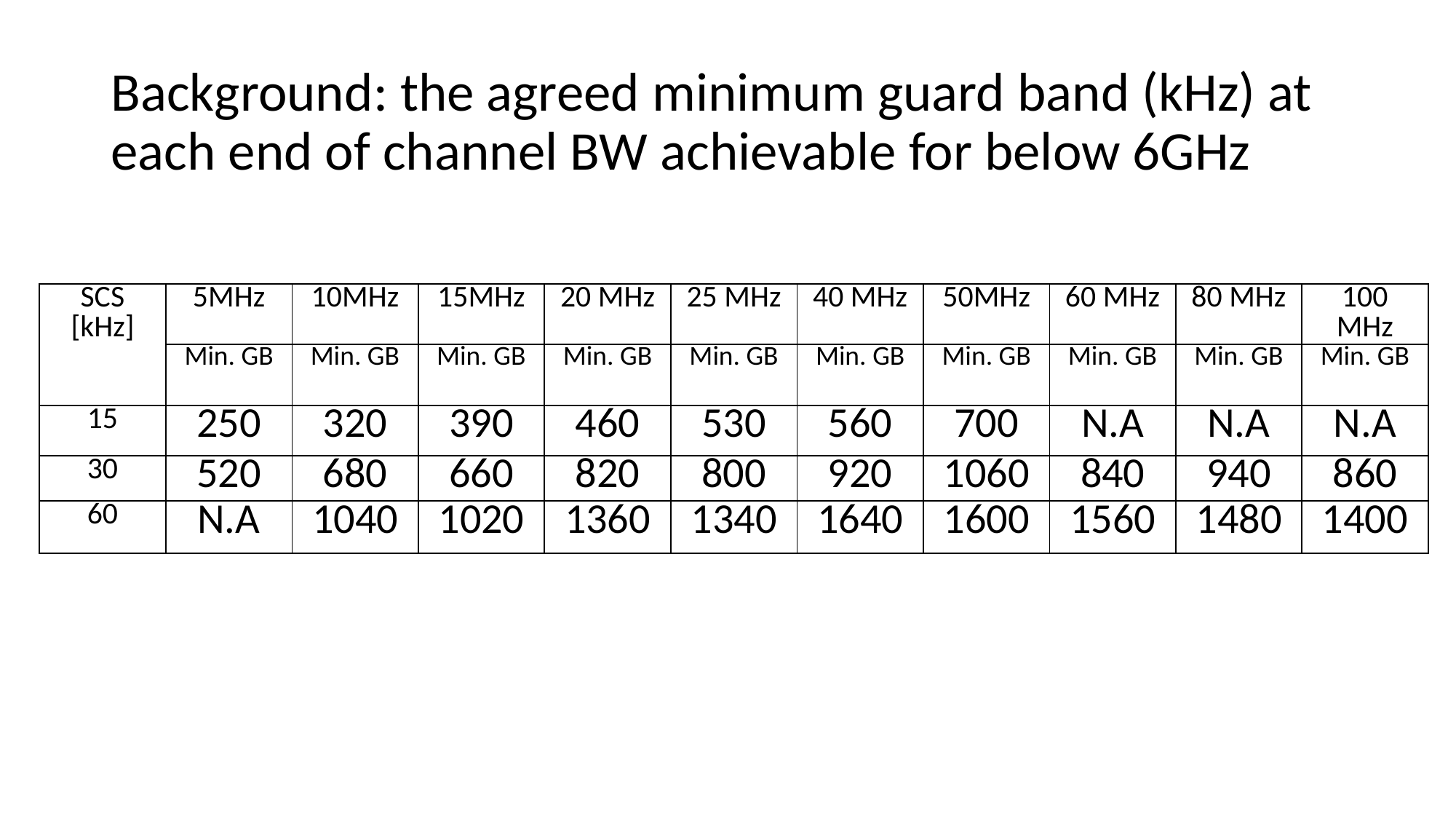

# Background: the agreed minimum guard band (kHz) at each end of channel BW achievable for below 6GHz
| SCS [kHz] | 5MHz | 10MHz | 15MHz | 20 MHz | 25 MHz | 40 MHz | 50MHz | 60 MHz | 80 MHz | 100 MHz |
| --- | --- | --- | --- | --- | --- | --- | --- | --- | --- | --- |
|  | Min. GB | Min. GB | Min. GB | Min. GB | Min. GB | Min. GB | Min. GB | Min. GB | Min. GB | Min. GB |
| 15 | 250 | 320 | 390 | 460 | 530 | 560 | 700 | N.A | N.A | N.A |
| 30 | 520 | 680 | 660 | 820 | 800 | 920 | 1060 | 840 | 940 | 860 |
| 60 | N.A | 1040 | 1020 | 1360 | 1340 | 1640 | 1600 | 1560 | 1480 | 1400 |